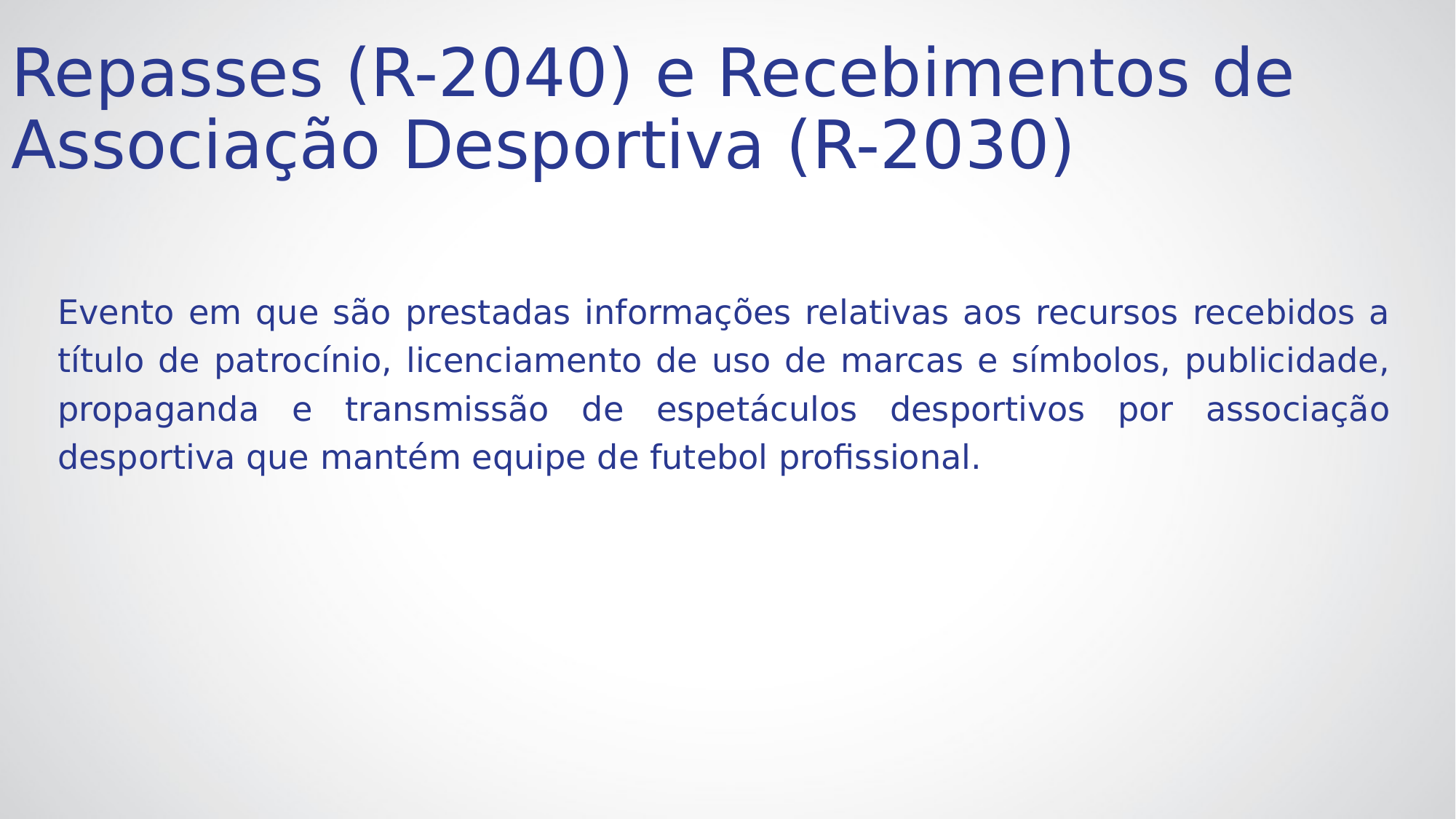

Repasses (R-2040) e Recebimentos de Associação Desportiva (R-2030)
Evento em que são prestadas informações relativas aos recursos recebidos a título de patrocínio, licenciamento de uso de marcas e símbolos, publicidade, propaganda e transmissão de espetáculos desportivos por associação desportiva que mantém equipe de futebol profissional.